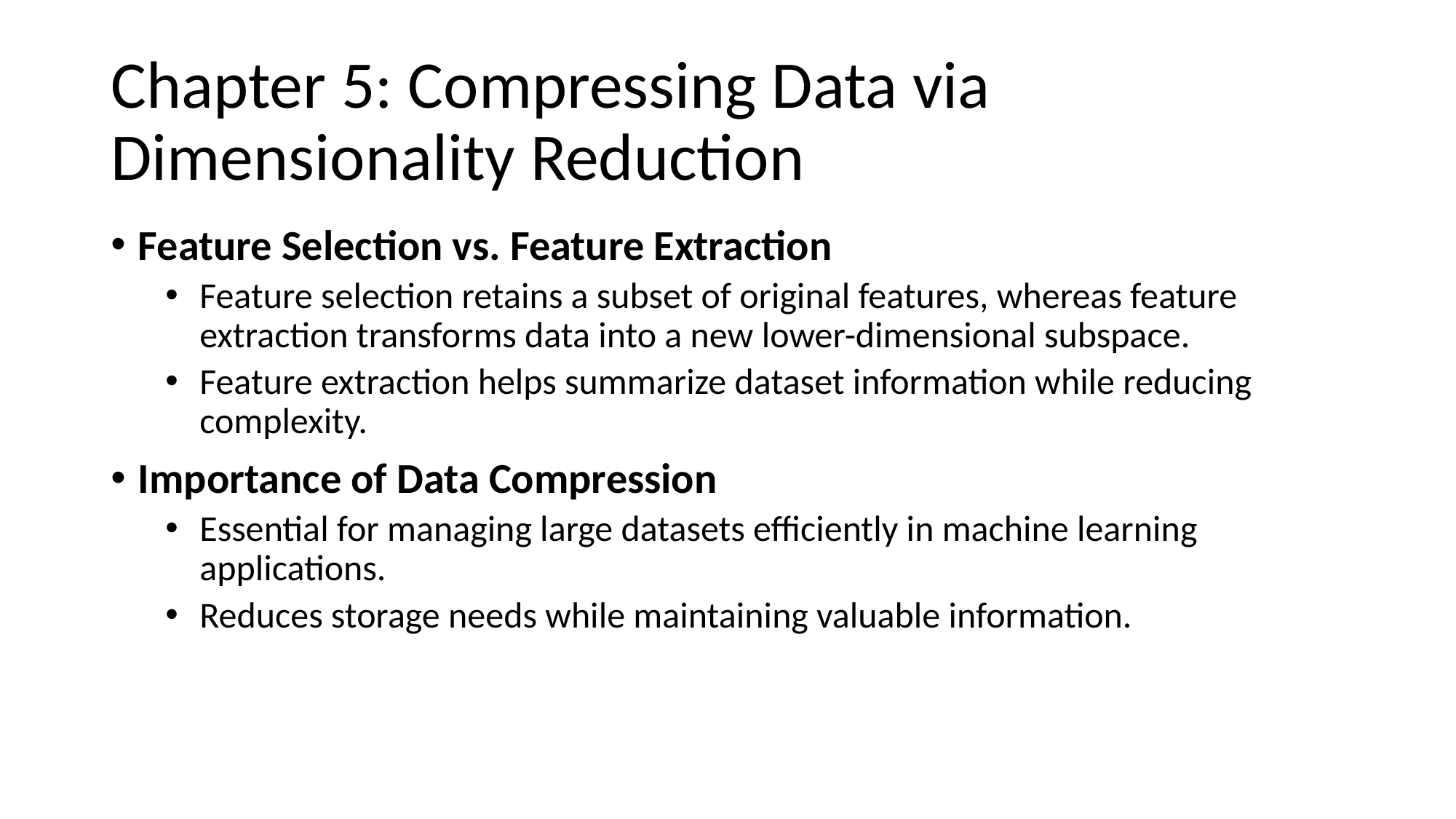

# Chapter 5: Compressing Data via Dimensionality Reduction
Feature Selection vs. Feature Extraction
Feature selection retains a subset of original features, whereas feature extraction transforms data into a new lower-dimensional subspace.
Feature extraction helps summarize dataset information while reducing complexity.
Importance of Data Compression
Essential for managing large datasets efficiently in machine learning applications.
Reduces storage needs while maintaining valuable information.